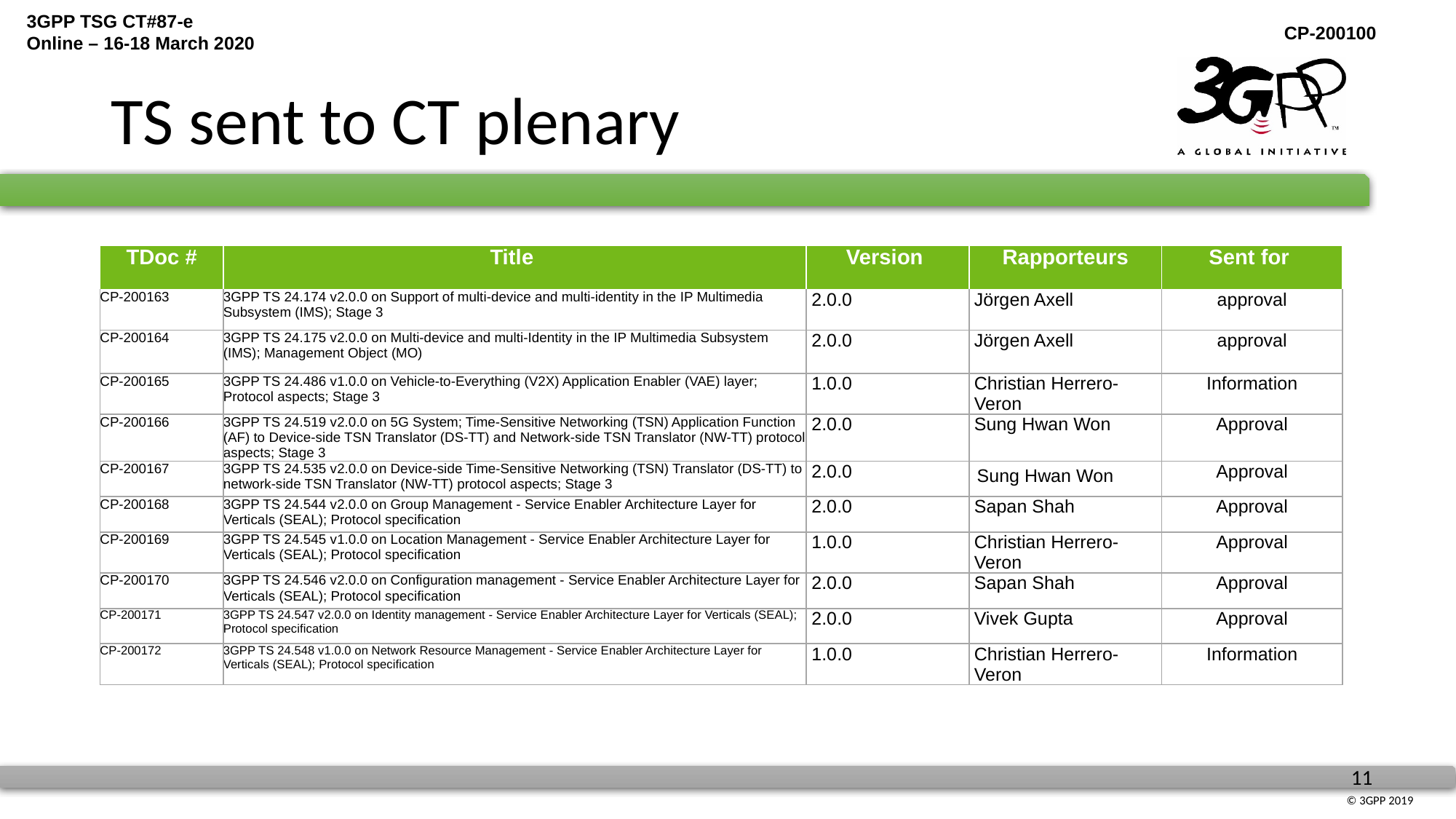

# TS sent to CT plenary
| TDoc # | Title | Version | Rapporteurs | Sent for |
| --- | --- | --- | --- | --- |
| CP-200163 | 3GPP TS 24.174 v2.0.0 on Support of multi-device and multi-identity in the IP Multimedia Subsystem (IMS); Stage 3 | 2.0.0 | Jörgen Axell | approval |
| CP-200164 | 3GPP TS 24.175 v2.0.0 on Multi-device and multi-Identity in the IP Multimedia Subsystem (IMS); Management Object (MO) | 2.0.0 | Jörgen Axell | approval |
| CP-200165 | 3GPP TS 24.486 v1.0.0 on Vehicle-to-Everything (V2X) Application Enabler (VAE) layer; Protocol aspects; Stage 3 | 1.0.0 | Christian Herrero-Veron | Information |
| CP-200166 | 3GPP TS 24.519 v2.0.0 on 5G System; Time-Sensitive Networking (TSN) Application Function (AF) to Device-side TSN Translator (DS-TT) and Network-side TSN Translator (NW-TT) protocol aspects; Stage 3 | 2.0.0 | Sung Hwan Won | Approval |
| CP-200167 | 3GPP TS 24.535 v2.0.0 on Device-side Time-Sensitive Networking (TSN) Translator (DS-TT) to network-side TSN Translator (NW-TT) protocol aspects; Stage 3 | 2.0.0 | Sung Hwan Won | Approval |
| CP-200168 | 3GPP TS 24.544 v2.0.0 on Group Management - Service Enabler Architecture Layer for Verticals (SEAL); Protocol specification | 2.0.0 | Sapan Shah | Approval |
| CP-200169 | 3GPP TS 24.545 v1.0.0 on Location Management - Service Enabler Architecture Layer for Verticals (SEAL); Protocol specification | 1.0.0 | Christian Herrero-Veron | Approval |
| CP-200170 | 3GPP TS 24.546 v2.0.0 on Configuration management - Service Enabler Architecture Layer for Verticals (SEAL); Protocol specification | 2.0.0 | Sapan Shah | Approval |
| CP-200171 | 3GPP TS 24.547 v2.0.0 on Identity management - Service Enabler Architecture Layer for Verticals (SEAL); Protocol specification | 2.0.0 | Vivek Gupta | Approval |
| CP-200172 | 3GPP TS 24.548 v1.0.0 on Network Resource Management - Service Enabler Architecture Layer for Verticals (SEAL); Protocol specification | 1.0.0 | Christian Herrero-Veron | Information |